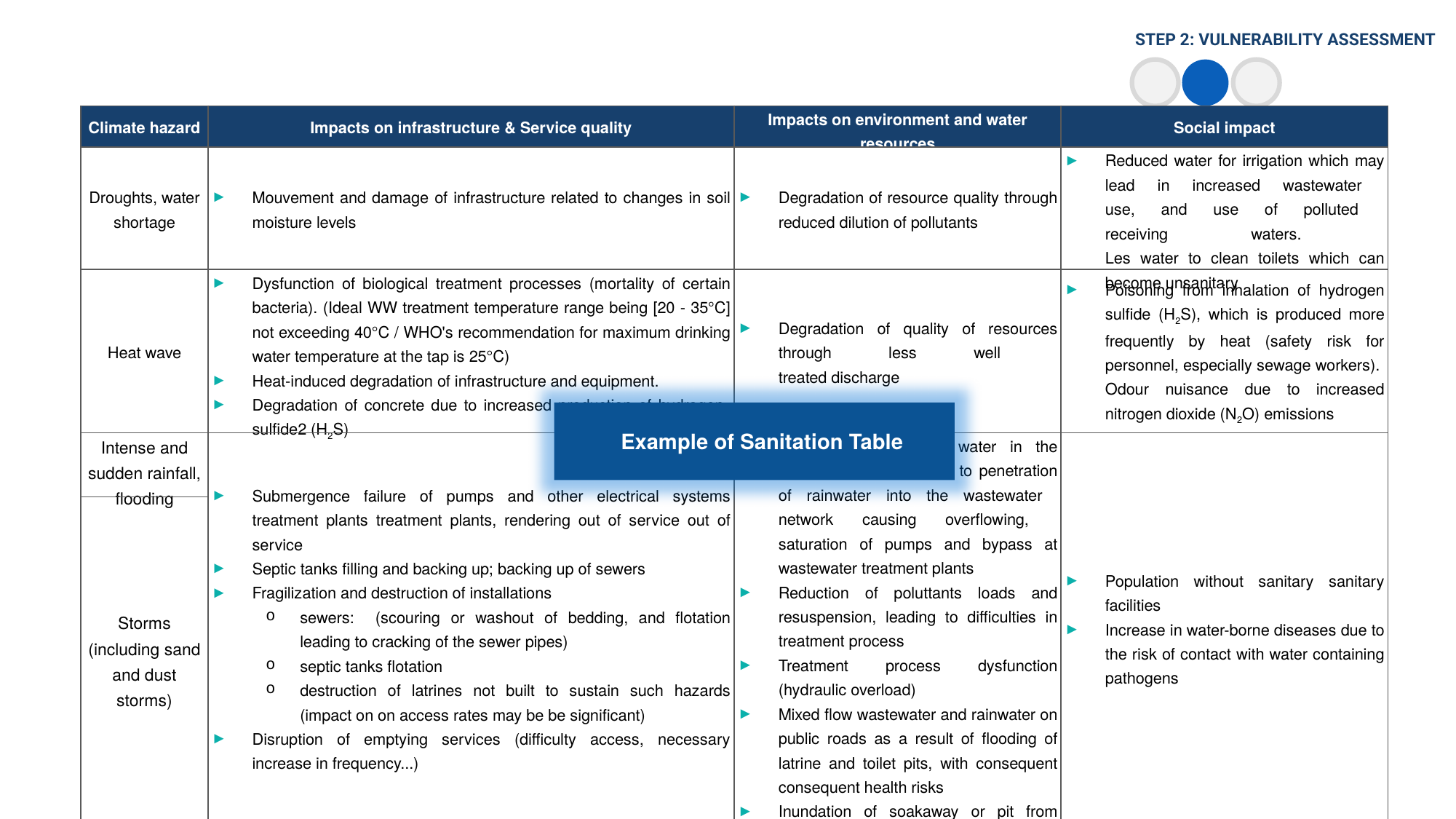

STEP 2: VULNERABILITY ASSESSMENT

| Climate hazard | Impacts on infrastructure & Service quality | Impacts on environment and water resources | Social impact |
| --- | --- | --- | --- |
| Droughts, water shortage | Mouvement and damage of infrastructure related to changes in soil moisture levels | Degradation of resource quality through reduced dilution of pollutants | Reduced water for irrigation which may lead in increased wastewater use, and use of polluted receiving waters. Les water to clean toilets which can become unsanitary |
| Heat wave | Dysfunction of biological treatment processes (mortality of certain bacteria). (Ideal WW treatment temperature range being [20 - 35°C] not exceeding 40°C / WHO's recommendation for maximum drinking water temperature at the tap is 25°C) Heat-induced degradation of infrastructure and equipment. Degradation of concrete due to increased production of hydrogen sulfide2 (H2S) | Degradation of quality of resources through less well treated discharge | Poisoning from inhalation of hydrogen sulfide (H2S), which is produced more frequently by heat (safety risk for personnel, especially sewage workers). Odour nuisance due to increased nitrogen dioxide (N2O) emissions |
| Intense and sudden rainfall, flooding | Submergence failure of pumps and other electrical systems treatment plants treatment plants, rendering out of service out of service Septic tanks filling and backing up; backing up of sewers Fragilization and destruction of installations sewers: (scouring or washout of bedding, and flotation leading to cracking of the sewer pipes) septic tanks flotation destruction of latrines not built to sustain such hazards (impact on on access rates may be be significant) Disruption of emptying services (difficulty access, necessary increase in frequency...) | Increase of untreated water in the natural environment due to penetration of rainwater into the wastewater network causing overflowing, saturation of pumps and bypass at wastewater treatment plants Reduction of poluttants loads and resuspension, leading to difficulties in treatment process Treatment process dysfunction (hydraulic overload) Mixed flow wastewater and rainwater on public roads as a result of flooding of latrine and toilet pits, with consequent consequent health risks Inundation of soakaway or pit from below, increased potential for contamination of groundwater. | Population without sanitary sanitary facilities Increase in water-borne diseases due to the risk of contact with water containing pathogens |
| Storms (including sand and dust storms) |  |  |  |

Example of Sanitation Table
51